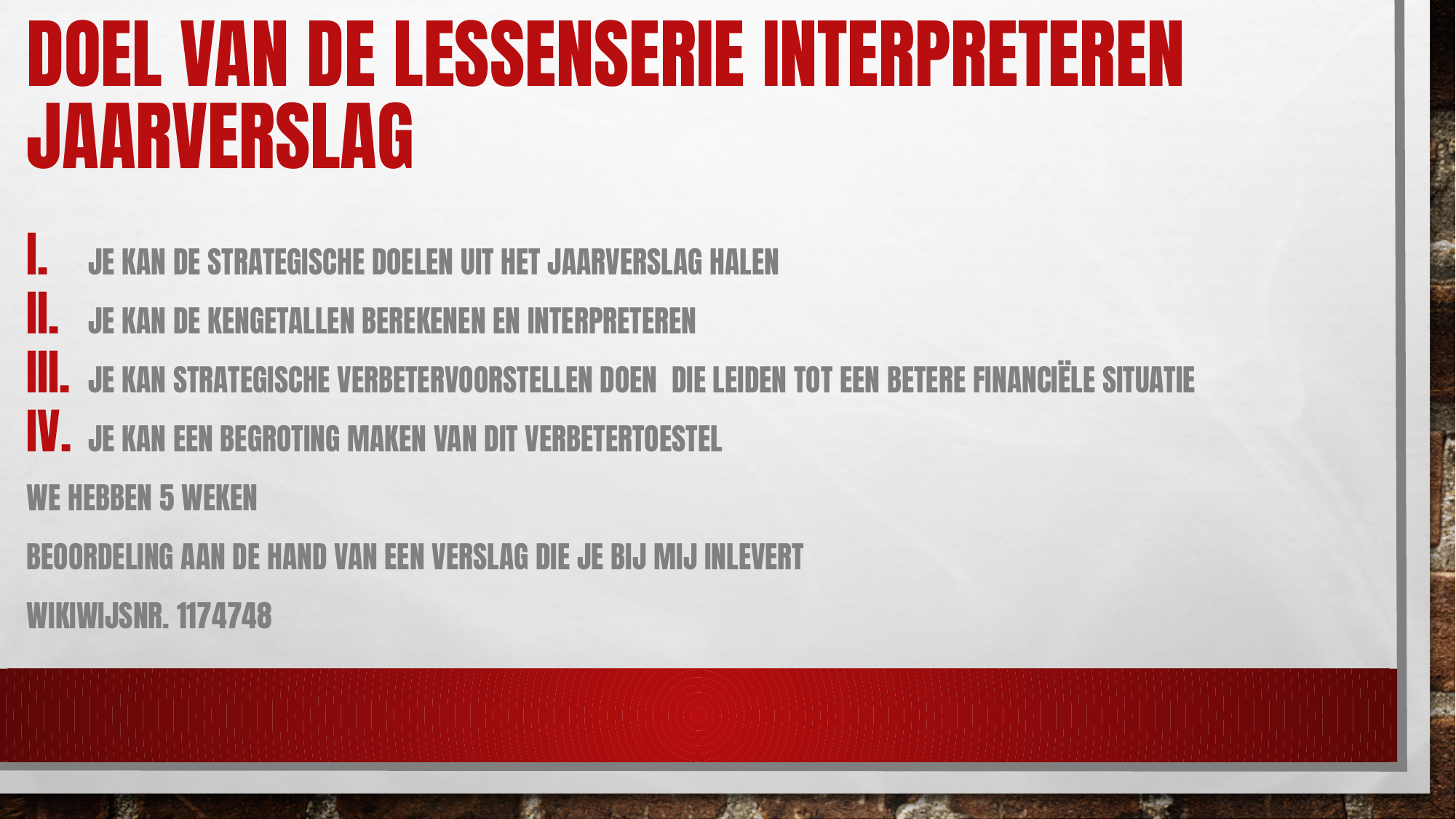

# DOEL van de lessenserie Interpreteren jaarverslag

Je kan de strategische doelen uit het jaarverslag halen
Je kan de kengetallen berekenen en interpreteren
Je kan strategische verbetervoorstellen doen  die leiden tot een betere financiële situatie
Je kan een begroting maken van dit verbetertoestel
We hebben 5 weken
Beoordeling aan de hand van een verslag die je bij mij inlevert
Wikiwijsnr. 1174748